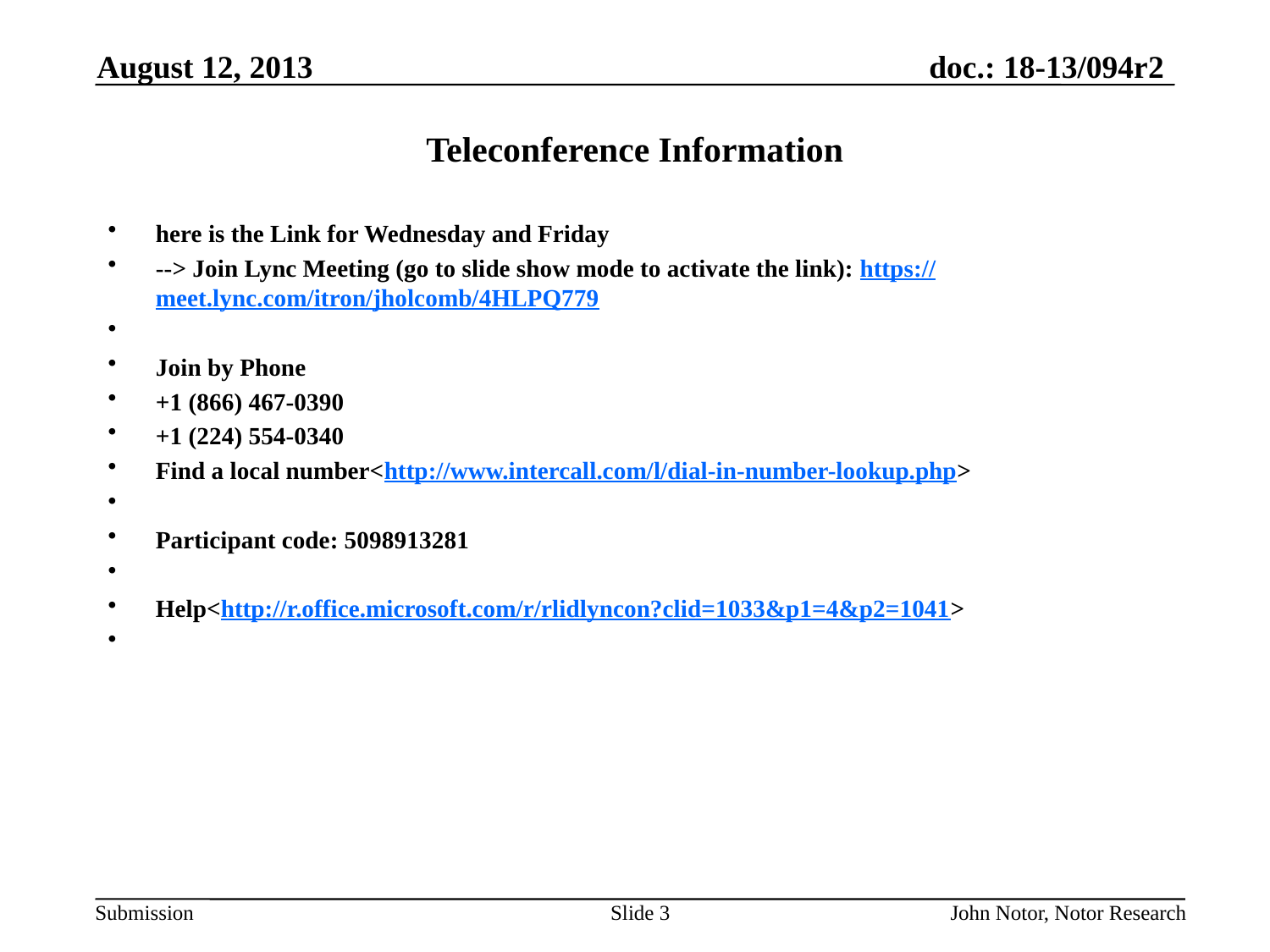

August 12, 2013
# Teleconference Information
here is the Link for Wednesday and Friday
--> Join Lync Meeting (go to slide show mode to activate the link): https://meet.lync.com/itron/jholcomb/4HLPQ779

Join by Phone
+1 (866) 467-0390
+1 (224) 554-0340
Find a local number<http://www.intercall.com/l/dial-in-number-lookup.php>

Participant code: 5098913281

Help<http://r.office.microsoft.com/r/rlidlyncon?clid=1033&p1=4&p2=1041>

Slide 3
John Notor, Notor Research